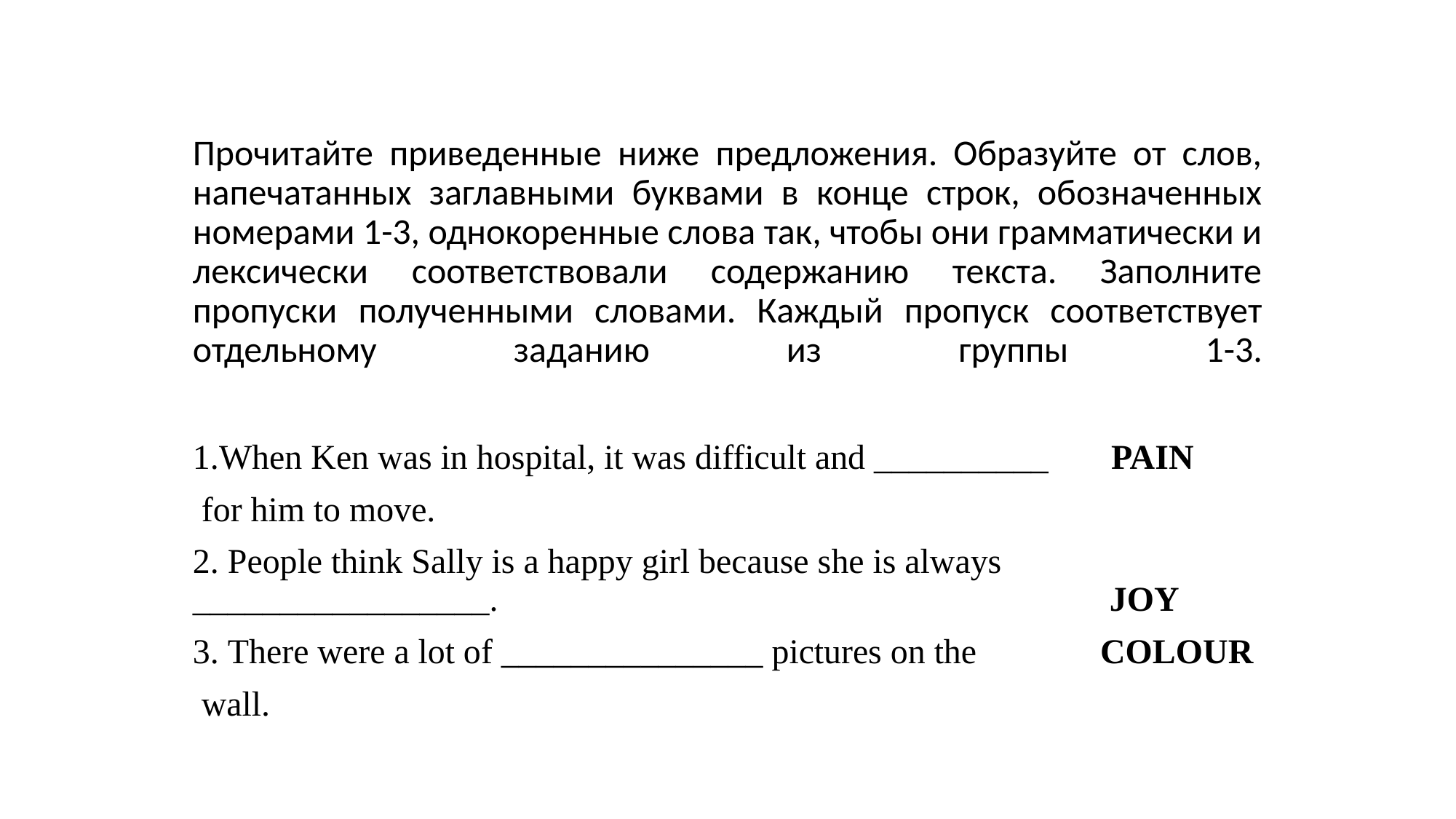

# Прочитайте приведенные ниже предложения. Образуйте от слов, напечатанных заглавными буквами в конце строк, обозначенных номерами 1-3, однокоренные слова так, чтобы они грамматически и лексически соответствовали содержанию текста. Заполните пропуски полученными словами. Каждый пропуск соответствует отдельному заданию из группы 1-3.
1.When Ken was in hospital, it was difficult and __________       PAIN
 for him to move.
2. People think Sally is a happy girl because she is always _________________.                                                                      JOY
3. There were a lot of _______________ pictures on the              COLOUR
 wall.